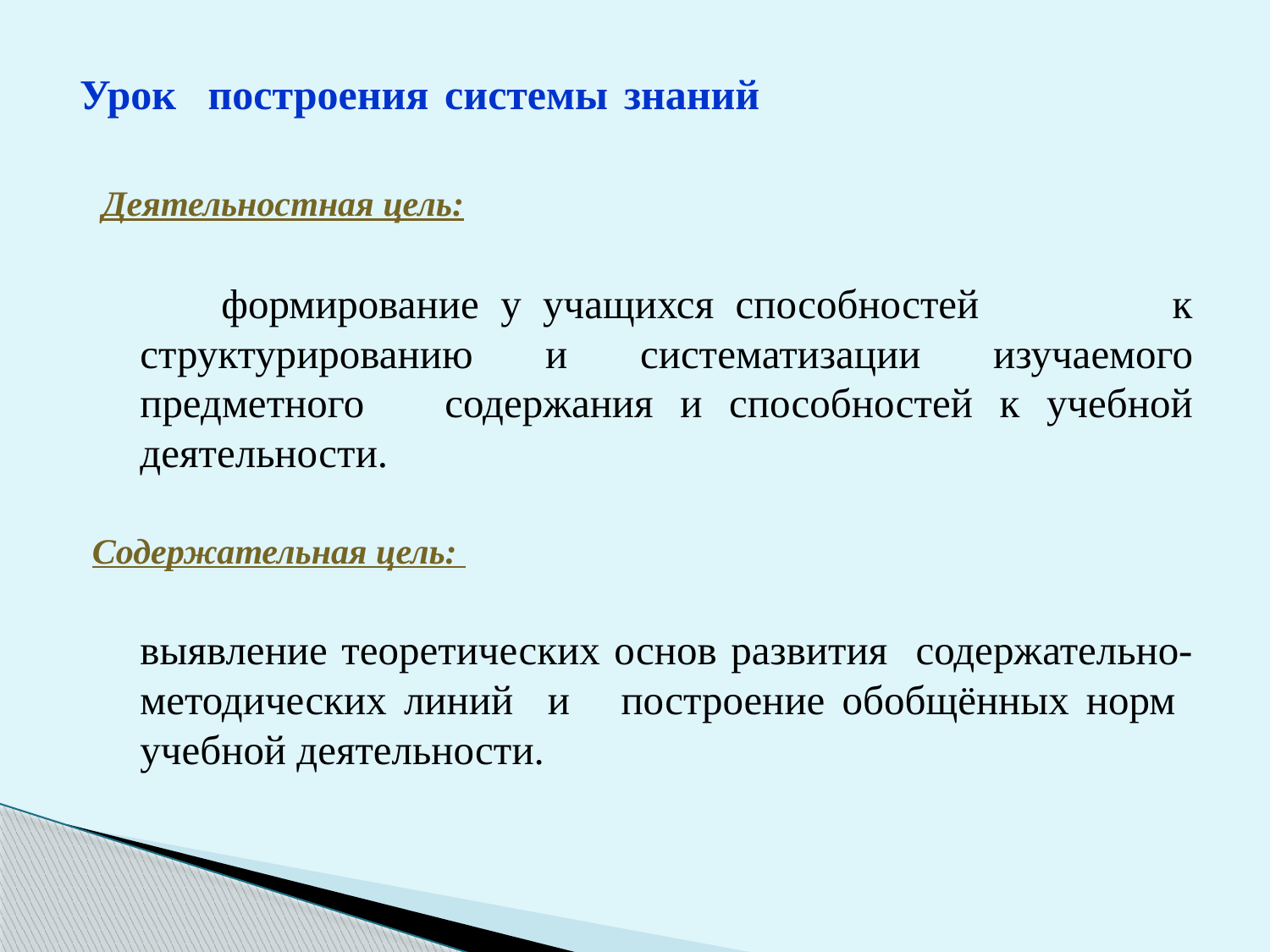

# Урок  построения системы знаний
 Деятельностная цель:

      формирование у учащихся способностей         к структурированию и систематизации изучаемого предметного   содержания и способностей к учебной деятельности.

Содержательная цель:

	выявление теоретических основ развития  содержательно-методических линий  и   построение обобщённых норм  учебной деятельности.